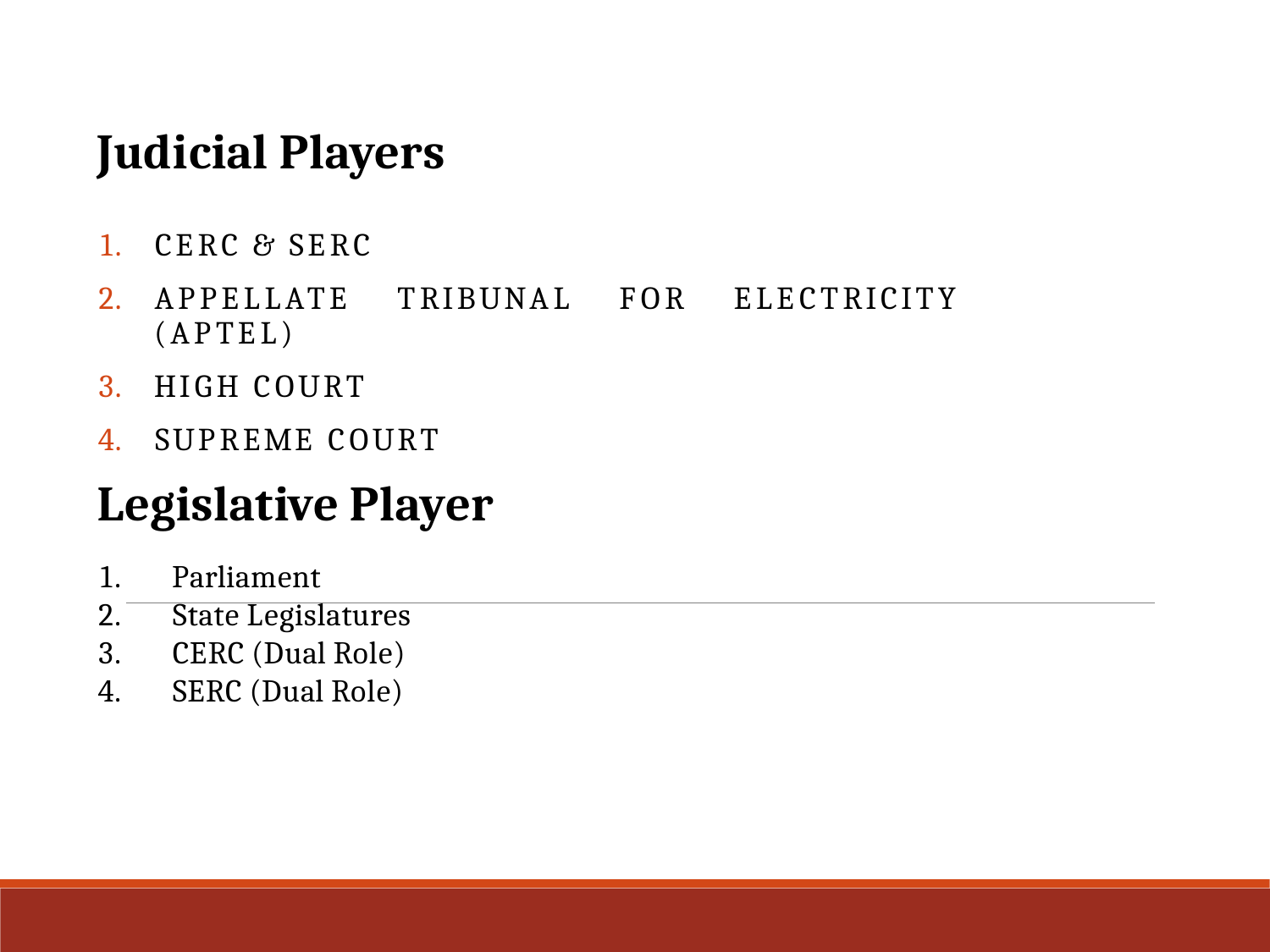

Judicial Players
CERC & SERC
Appellate Tribunal for Electricity (APTEL)
High Court
Supreme Court
Legislative Player
Parliament
State Legislatures
CERC (Dual Role)
SERC (Dual Role)